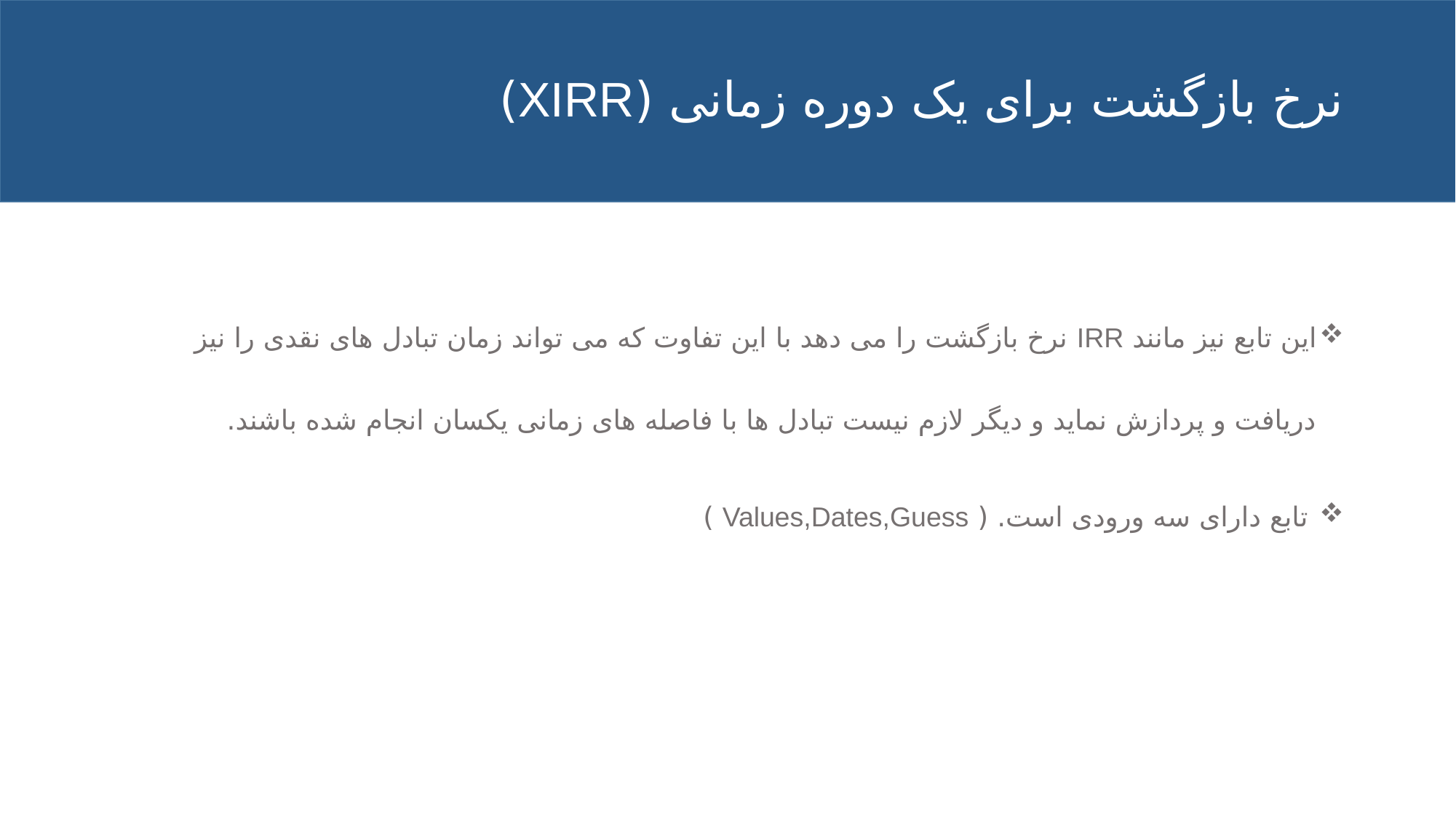

# نرخ بازگشت برای یک دوره زمانی (XIRR)

این تابع نیز مانند IRR نرخ بازگشت را می دهد با این تفاوت که می تواند زمان تبادل های نقدی را نیز دریافت و پردازش نماید و دیگر لازم نیست تبادل ها با فاصله های زمانی یکسان انجام شده باشند.
 تابع دارای سه ورودی است. ( Values,Dates,Guess )